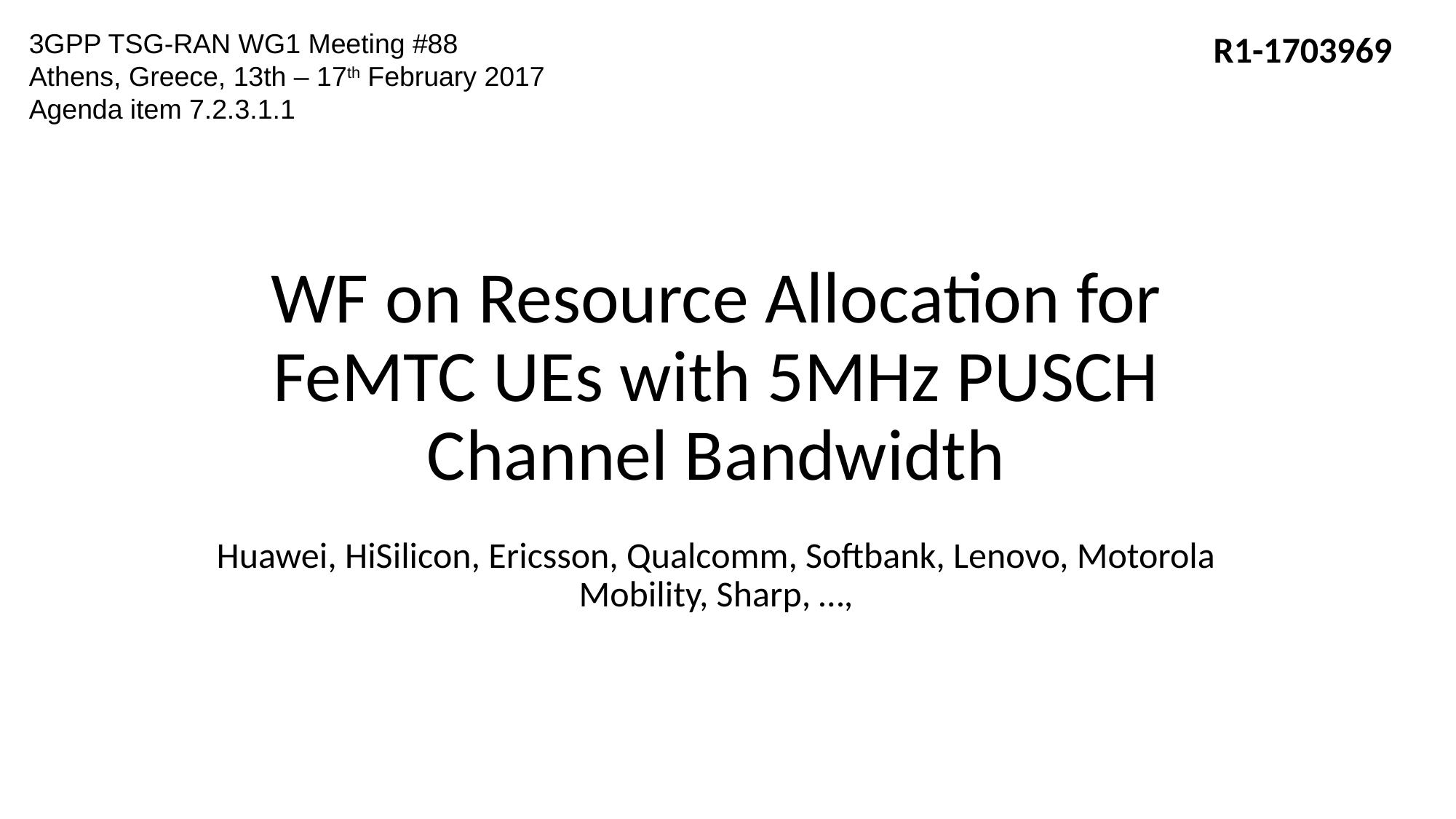

3GPP TSG-RAN WG1 Meeting #88
Athens, Greece, 13th – 17th February 2017
Agenda item 7.2.3.1.1
R1-1703969
# WF on Resource Allocation for FeMTC UEs with 5MHz PUSCH Channel Bandwidth
Huawei, HiSilicon, Ericsson, Qualcomm, Softbank, Lenovo, Motorola Mobility, Sharp, …,